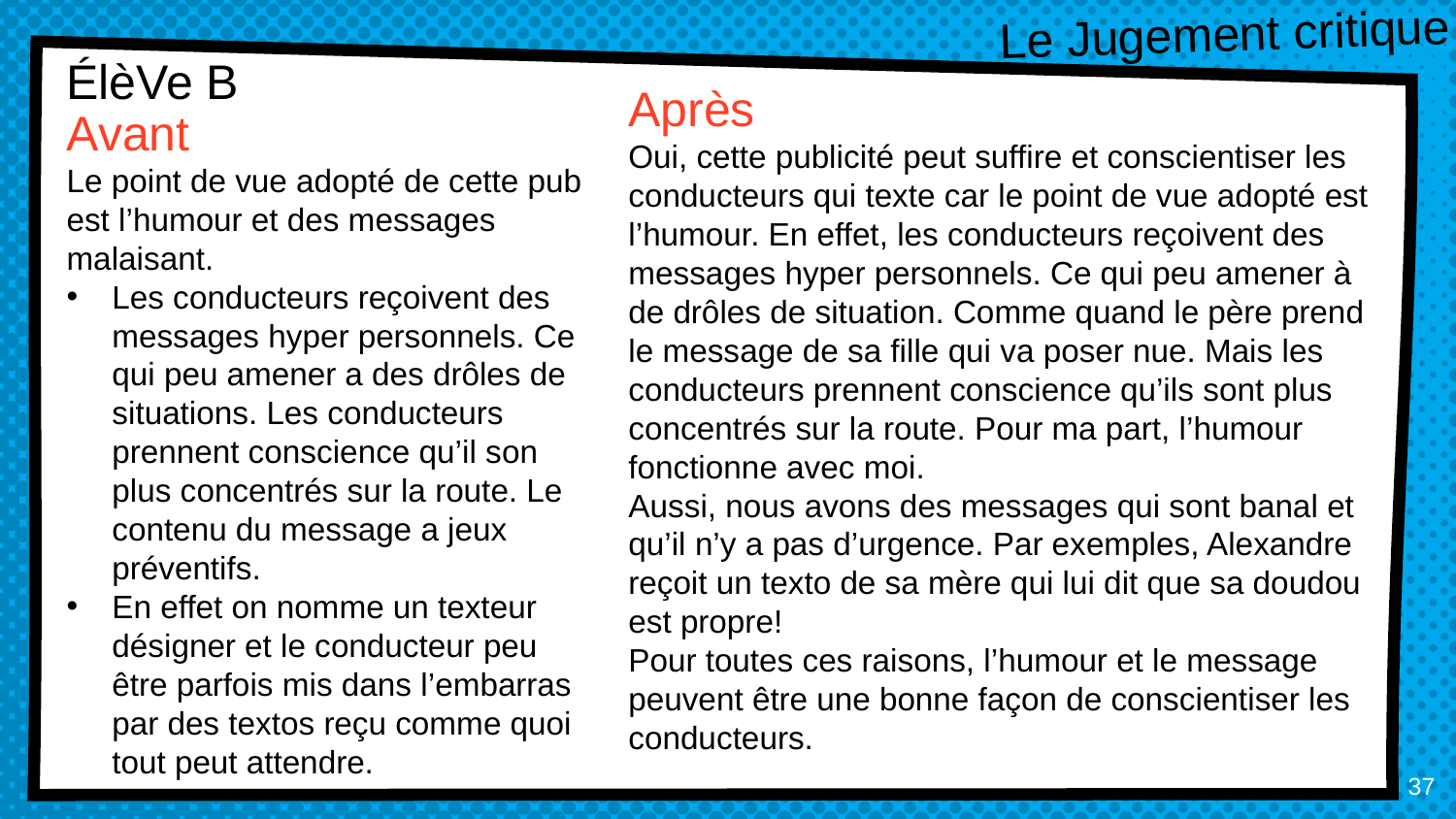

Le Jugement critique
ÉlèVe B
Après
Oui, cette publicité peut suffire et conscientiser les conducteurs qui texte car le point de vue adopté est l’humour. En effet, les conducteurs reçoivent des messages hyper personnels. Ce qui peu amener à de drôles de situation. Comme quand le père prend le message de sa fille qui va poser nue. Mais les conducteurs prennent conscience qu’ils sont plus concentrés sur la route. Pour ma part, l’humour fonctionne avec moi.
Aussi, nous avons des messages qui sont banal et qu’il n’y a pas d’urgence. Par exemples, Alexandre reçoit un texto de sa mère qui lui dit que sa doudou est propre!
Pour toutes ces raisons, l’humour et le message peuvent être une bonne façon de conscientiser les conducteurs.
Avant
Le point de vue adopté de cette pub est l’humour et des messages malaisant.
Les conducteurs reçoivent des messages hyper personnels. Ce qui peu amener a des drôles de situations. Les conducteurs prennent conscience qu’il son plus concentrés sur la route. Le contenu du message a jeux préventifs.
En effet on nomme un texteur désigner et le conducteur peu être parfois mis dans l’embarras par des textos reçu comme quoi tout peut attendre.
37